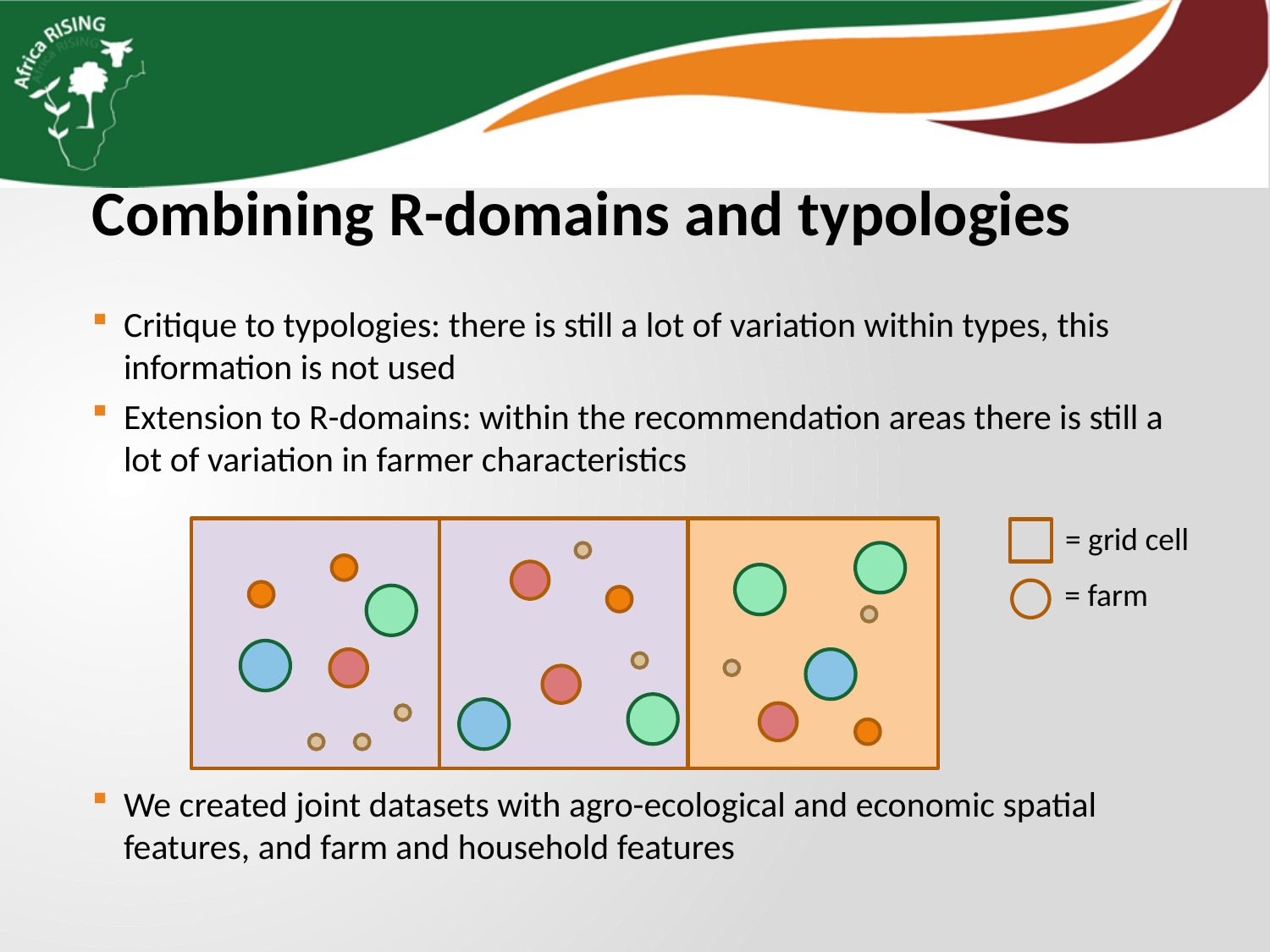

Combining R-domains and typologies
Critique to typologies: there is still a lot of variation within types, this information is not used
Extension to R-domains: within the recommendation areas there is still a lot of variation in farmer characteristics

We created joint datasets with agro-ecological and economic spatial features, and farm and household features
= grid cell

= farm